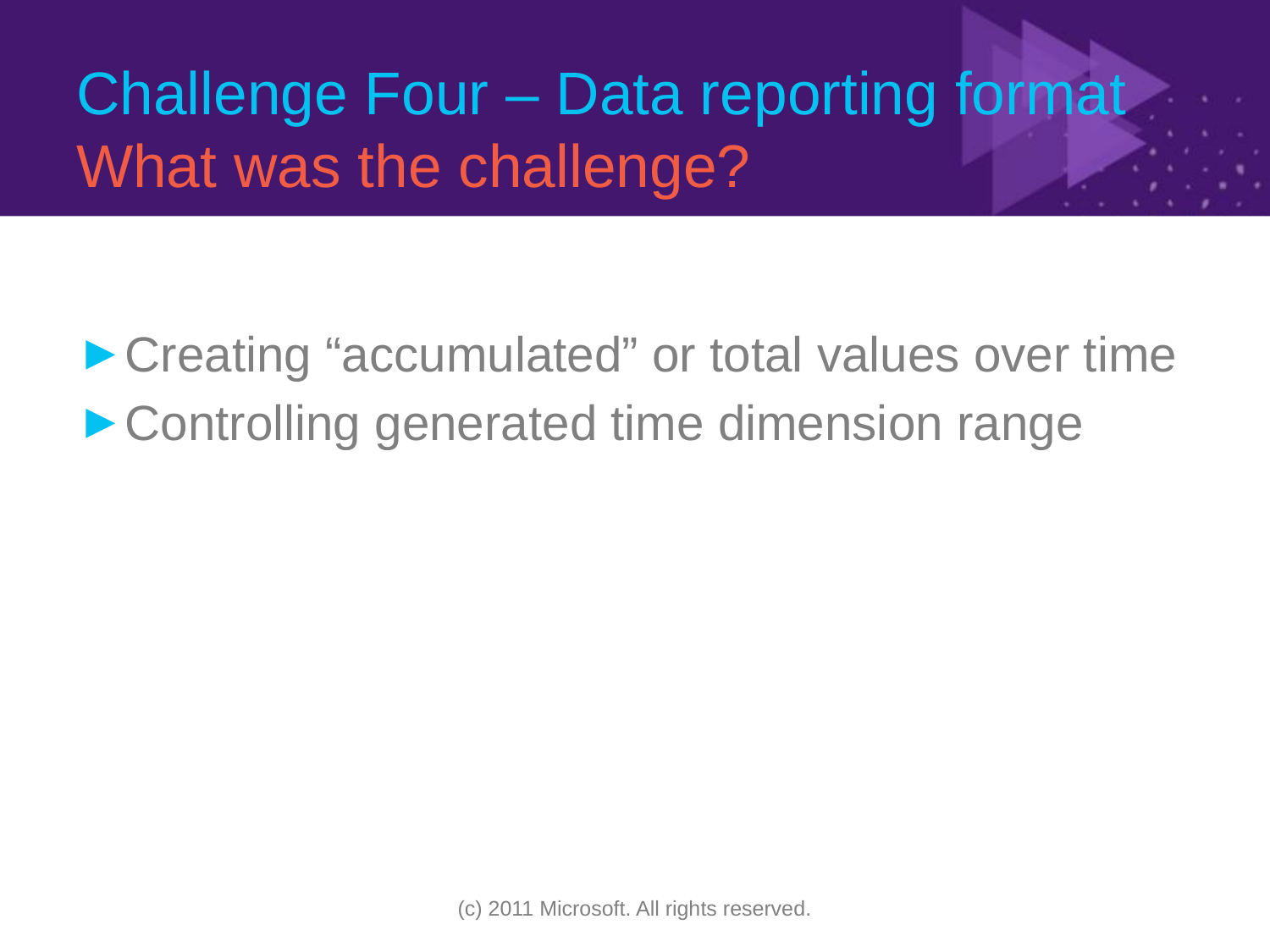

# Challenge Four – Data reporting format What was the challenge?
Creating “accumulated” or total values over time
Controlling generated time dimension range
(c) 2011 Microsoft. All rights reserved.